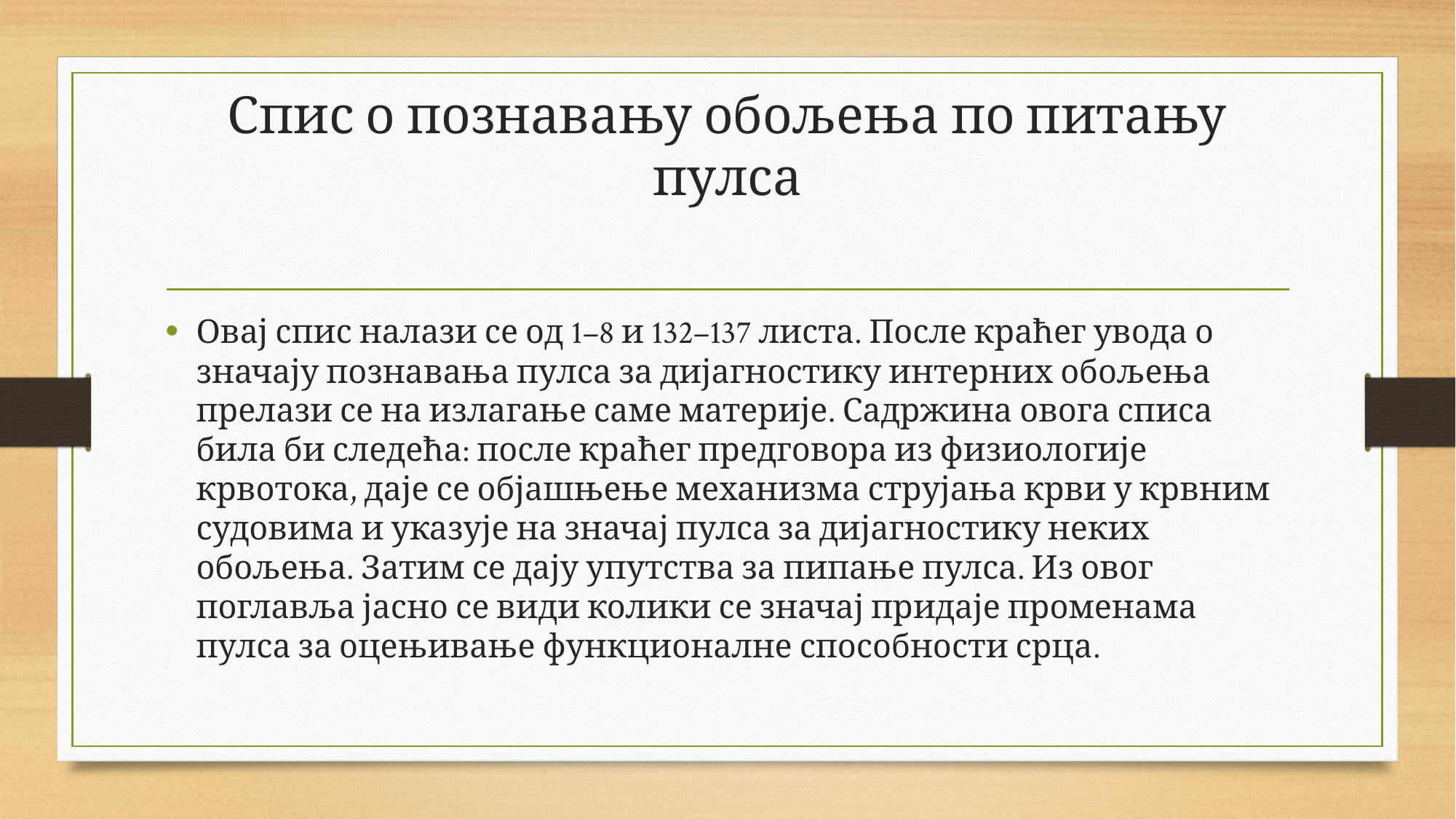

# Спис о познавању обољења по питању пулса
Овај спис налази се од 1–8 и 132–137 листа. После краћег увода о значају познавања пулса за дијагностику интерних обољења прелази се на излагање саме материје. Садржина овога списа била би следећа: после краћег предговора из физиологије крвотока, даје се објашњење механизма струјања крви у крвним судовима и указује на значај пулса за дијагностику неких обољења. Затим се дају упутства за пипање пулса. Из овог поглавља јасно се види колики се значај придаје променама пулса за оцењивање функционалне способности срца.